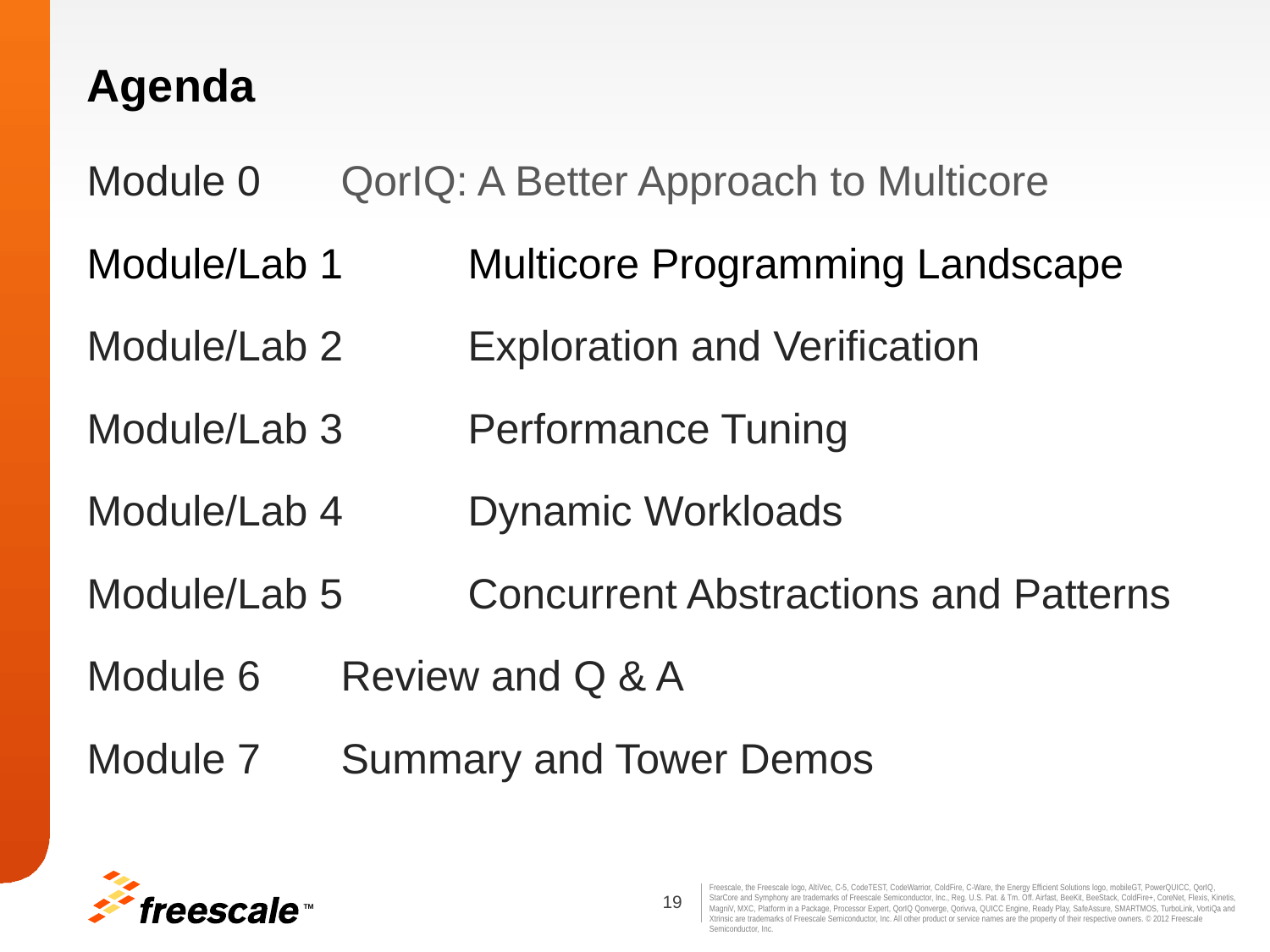

# Agenda
Module 0	QorIQ: A Better Approach to Multicore
Module/Lab 1	Multicore Programming Landscape
Module/Lab 2	Exploration and Verification
Module/Lab 3	Performance Tuning
Module/Lab 4	Dynamic Workloads
Module/Lab 5	Concurrent Abstractions and Patterns
Module 6	Review and Q & A
Module 7	Summary and Tower Demos